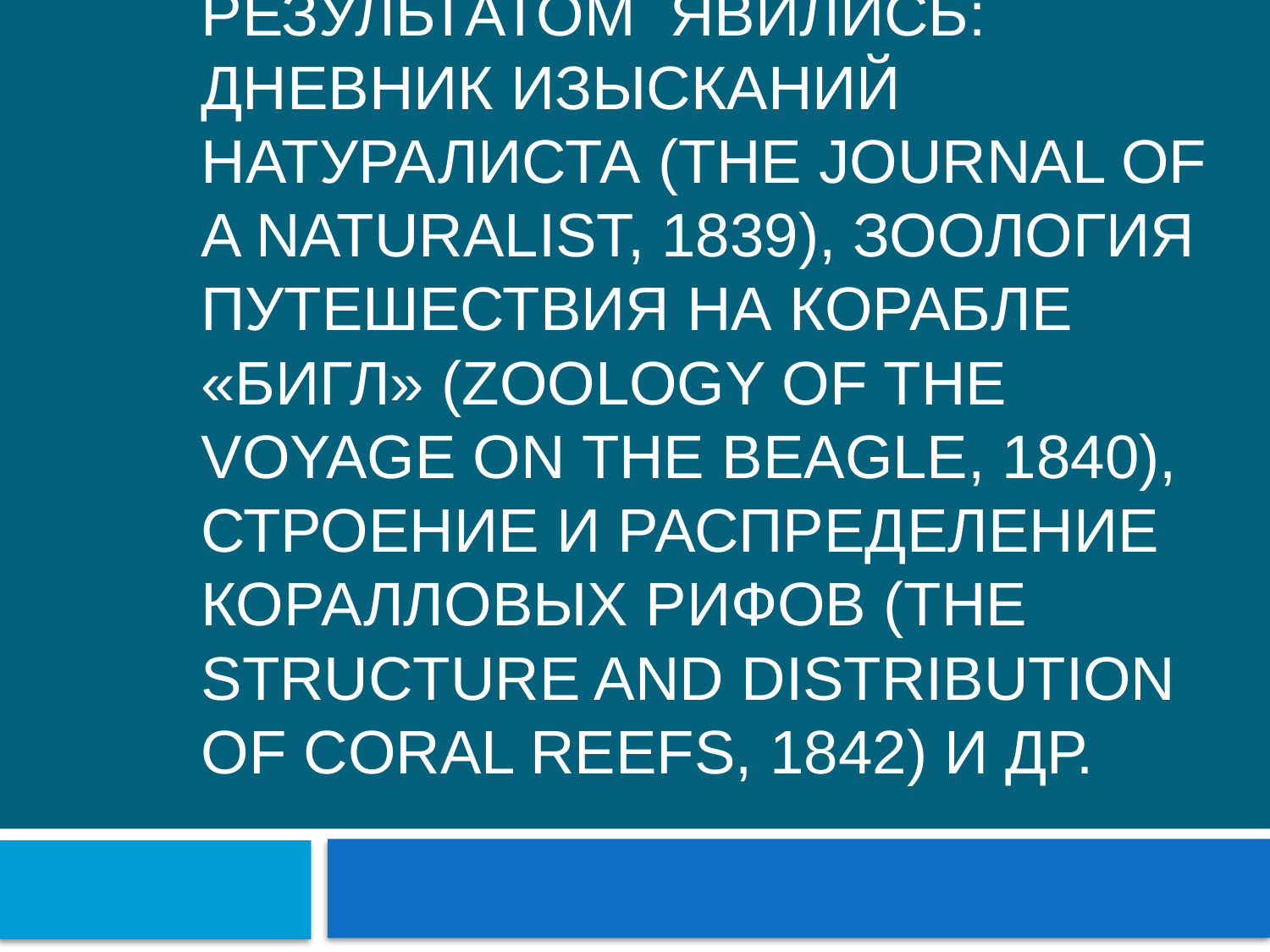

# РезультатОМ  ЯВИЛИСЬ: Дневник изысканий натуралиста (The Journal of a Naturalist, 1839), Зоология путешествия на корабле «Бигл» (Zoology of the Voyage on the Beagle, 1840), Строение и распределение коралловых рифов (The Structure and Distribution of Coral Reefs, 1842) и др.